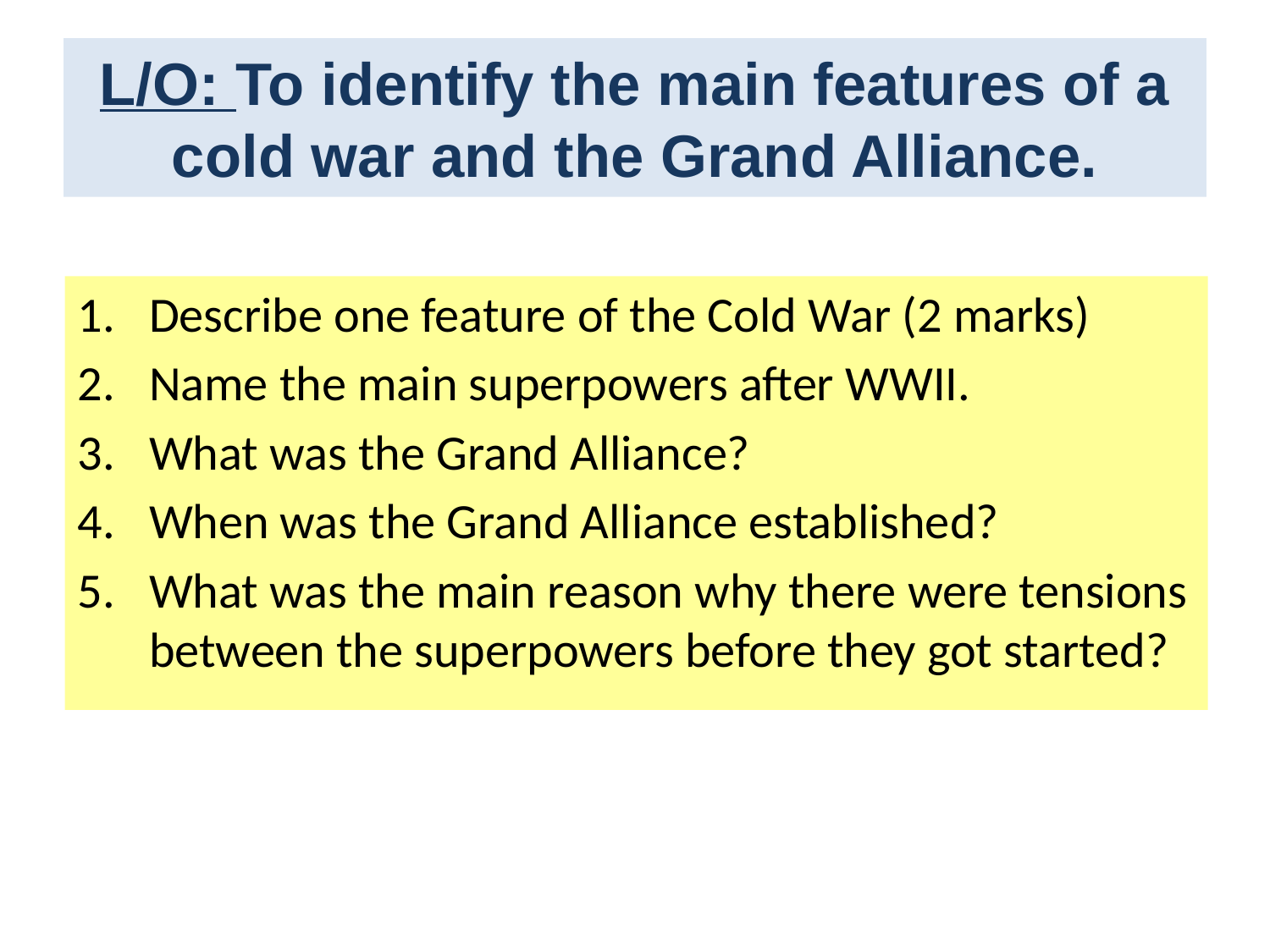

# L/O: To identify the main features of a cold war and the Grand Alliance.
Describe one feature of the Cold War (2 marks)
Name the main superpowers after WWII.
What was the Grand Alliance?
When was the Grand Alliance established?
What was the main reason why there were tensions between the superpowers before they got started?